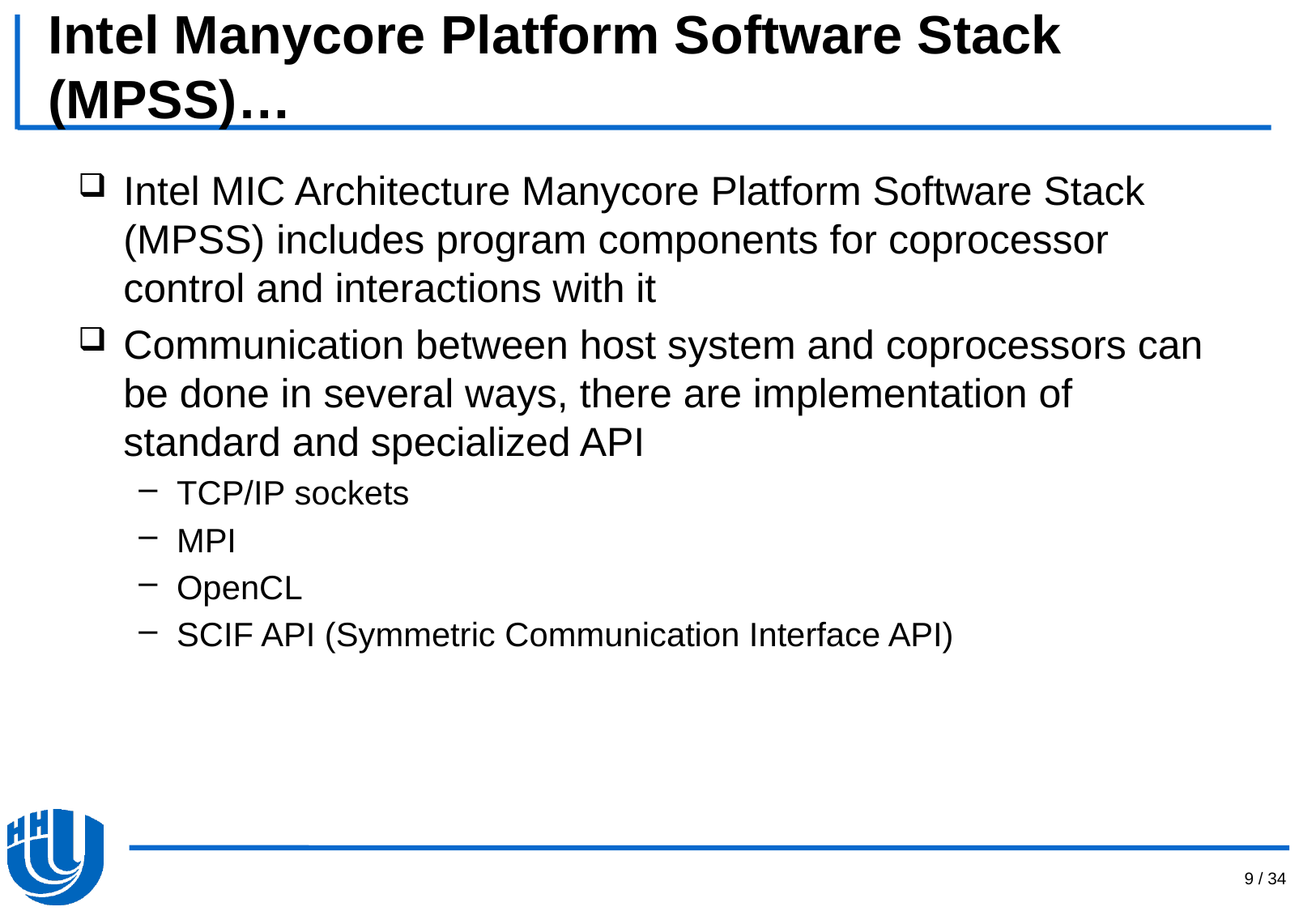

# Intel Manycore Platform Software Stack (MPSS)…
Intel MIC Architecture Manycore Platform Software Stack (MPSS) includes program components for coprocessor control and interactions with it
Communication between host system and coprocessors can be done in several ways, there are implementation of standard and specialized API
TCP/IP sockets
MPI
OpenCL
SCIF API (Symmetric Communication Interface API)
9